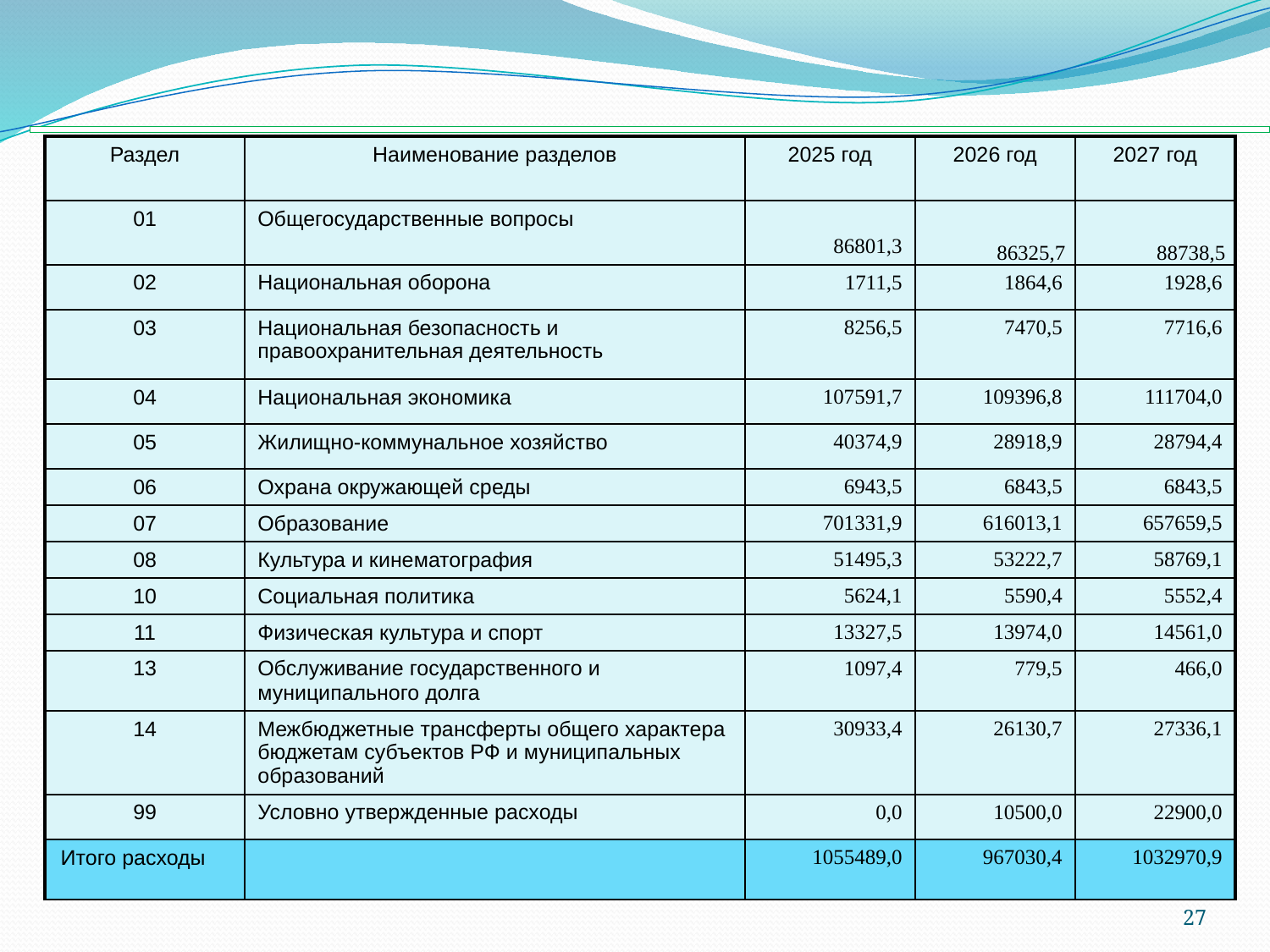

# Расходы бюджета на 2025 г. на плановый период 2026 и 2027 г. по разделам классификации расходов бюджетов РФ  			(тыс. руб.)
| Раздел | Наименование разделов | 2025 год | 2026 год | 2027 год |
| --- | --- | --- | --- | --- |
| 01 | Общегосударственные вопросы | 86801,3 | 86325,7 | 88738,5 |
| 02 | Национальная оборона | 1711,5 | 1864,6 | 1928,6 |
| 03 | Национальная безопасность и правоохранительная деятельность | 8256,5 | 7470,5 | 7716,6 |
| 04 | Национальная экономика | 107591,7 | 109396,8 | 111704,0 |
| 05 | Жилищно-коммунальное хозяйство | 40374,9 | 28918,9 | 28794,4 |
| 06 | Охрана окружающей среды | 6943,5 | 6843,5 | 6843,5 |
| 07 | Образование | 701331,9 | 616013,1 | 657659,5 |
| 08 | Культура и кинематография | 51495,3 | 53222,7 | 58769,1 |
| 10 | Социальная политика | 5624,1 | 5590,4 | 5552,4 |
| 11 | Физическая культура и спорт | 13327,5 | 13974,0 | 14561,0 |
| 13 | Обслуживание государственного и муниципального долга | 1097,4 | 779,5 | 466,0 |
| 14 | Межбюджетные трансферты общего характера бюджетам субъектов РФ и муниципальных образований | 30933,4 | 26130,7 | 27336,1 |
| 99 | Условно утвержденные расходы | 0,0 | 10500,0 | 22900,0 |
| Итого расходы |  | 1055489,0 | 967030,4 | 1032970,9 |
27